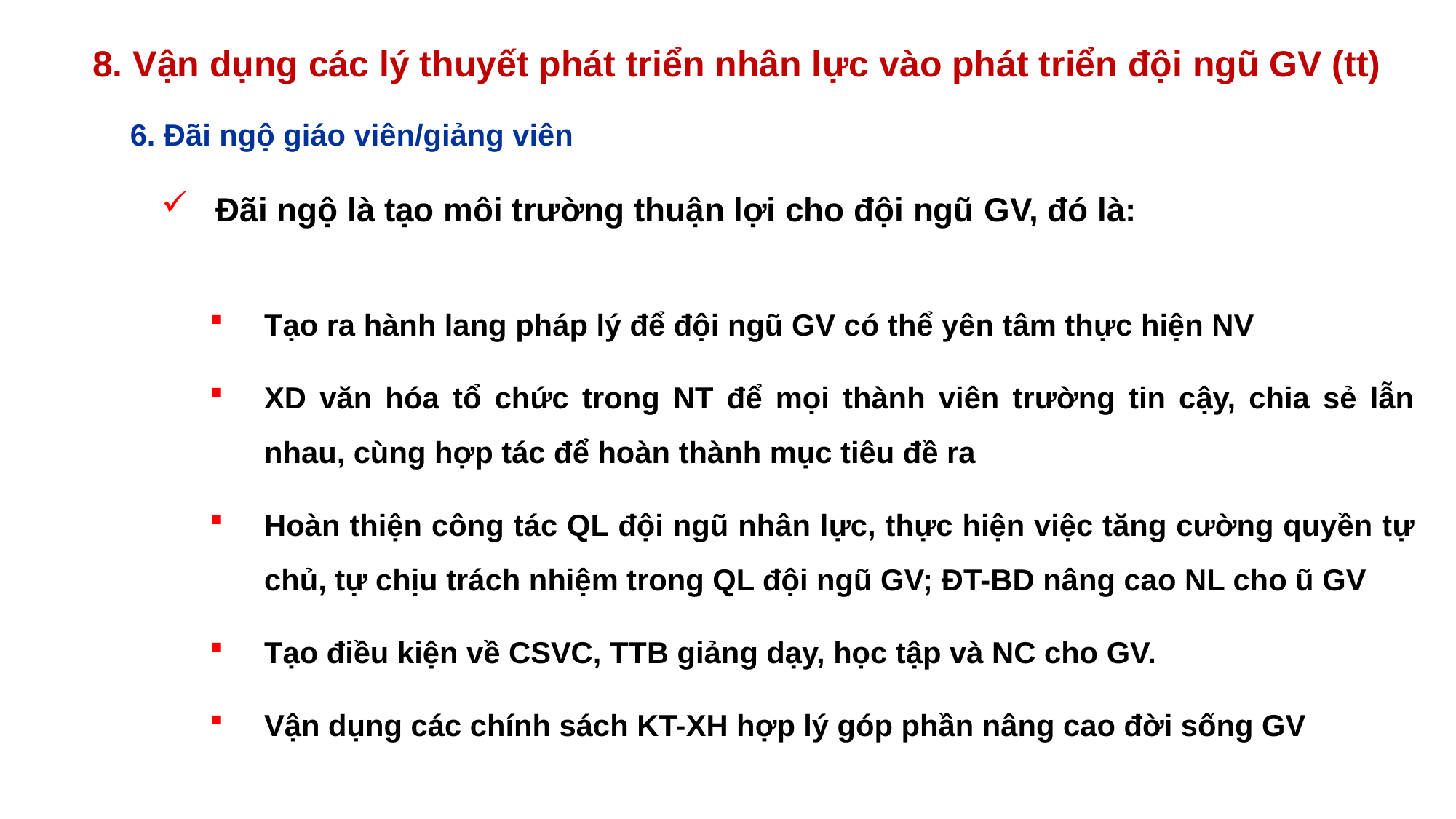

8. Vận dụng các lý thuyết phát triển nhân lực vào phát triển đội ngũ GV (tt)
6. Đãi ngộ giáo viên/giảng viên
Đãi ngộ là tạo môi trường thuận lợi cho đội ngũ GV, đó là:
Tạo ra hành lang pháp lý để đội ngũ GV có thể yên tâm thực hiện NV
XD văn hóa tổ chức trong NT để mọi thành viên trường tin cậy, chia sẻ lẫn nhau, cùng hợp tác để hoàn thành mục tiêu đề ra
Hoàn thiện công tác QL đội ngũ nhân lực, thực hiện việc tăng cường quyền tự chủ, tự chịu trách nhiệm trong QL đội ngũ GV; ĐT-BD nâng cao NL cho ũ GV
Tạo điều kiện về CSVC, TTB giảng dạy, học tập và NC cho GV.
Vận dụng các chính sách KT-XH hợp lý góp phần nâng cao đời sống GV